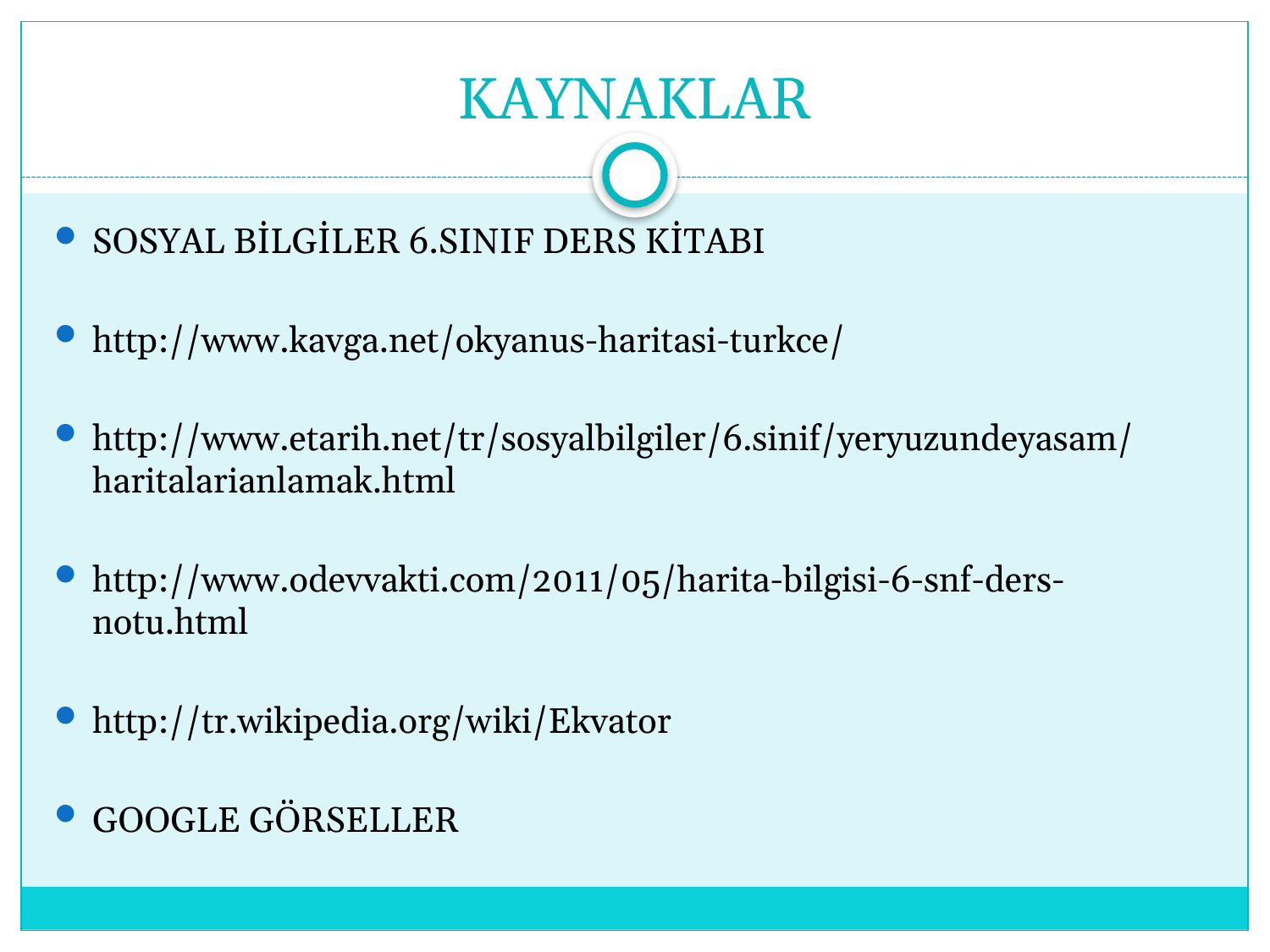

# KAYNAKLAR
SOSYAL BİLGİLER 6.SINIF DERS KİTABI

http://www.kavga.net/okyanus-haritasi-turkce/

http://www.etarih.net/tr/sosyalbilgiler/6.sinif/yeryuzundeyasam/haritalarianlamak.html

http://www.odevvakti.com/2011/05/harita-bilgisi-6-snf-ders-notu.html

http://tr.wikipedia.org/wiki/Ekvator

GOOGLE GÖRSELLER